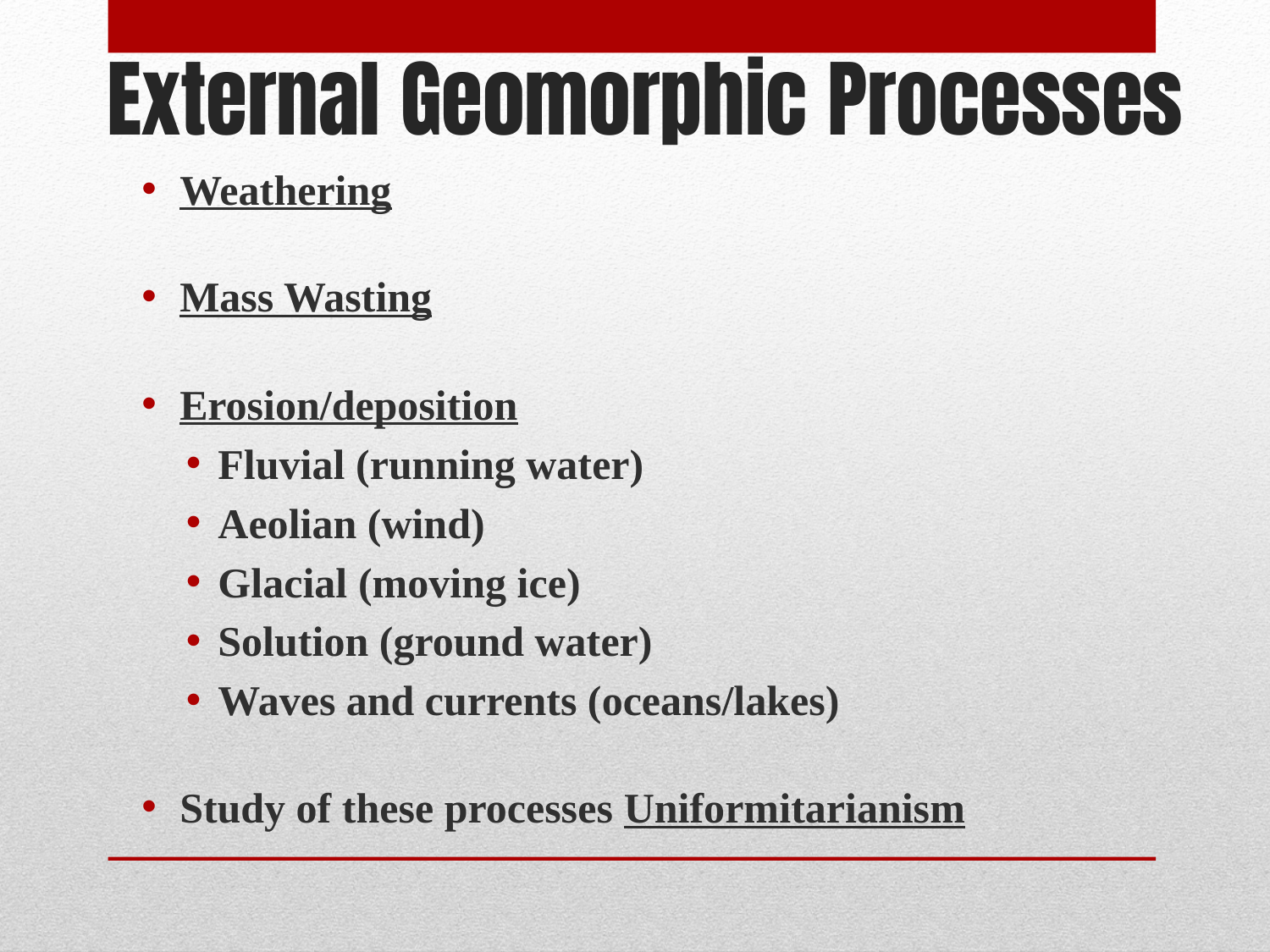

External Geomorphic Processes
Weathering

Mass Wasting

Erosion/deposition
Fluvial (running water)
Aeolian (wind)
Glacial (moving ice)
Solution (ground water)
Waves and currents (oceans/lakes)

Study of these processes Uniformitarianism